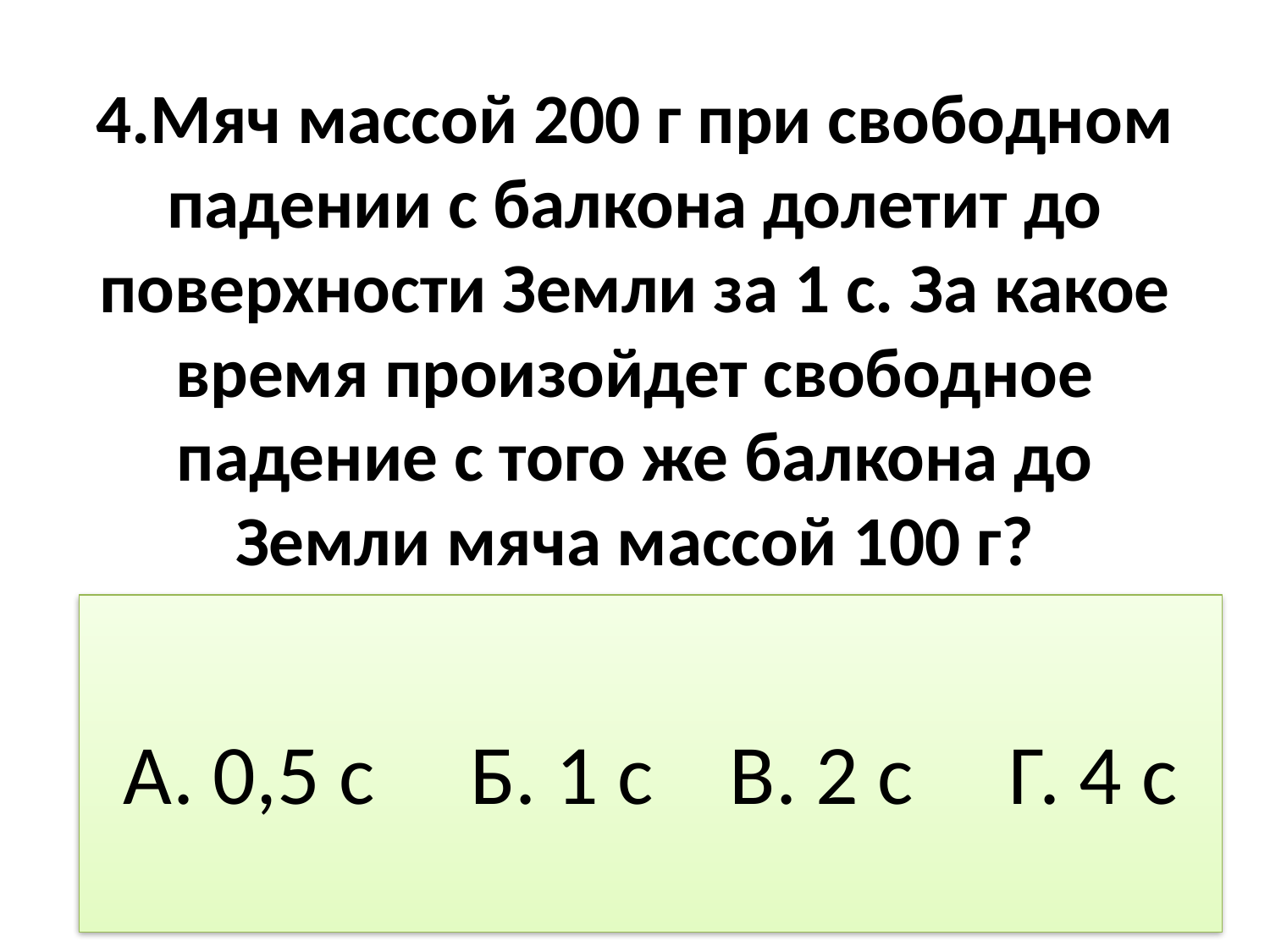

# 4.Мяч массой 200 г при свободном падении с балкона долетит до поверхности Земли за 1 с. За какое время произойдет свободное падение с того же балкона до Земли мяча массой 100 г?

А. 0,5 с     Б. 1 с    В. 2 с     Г. 4 с